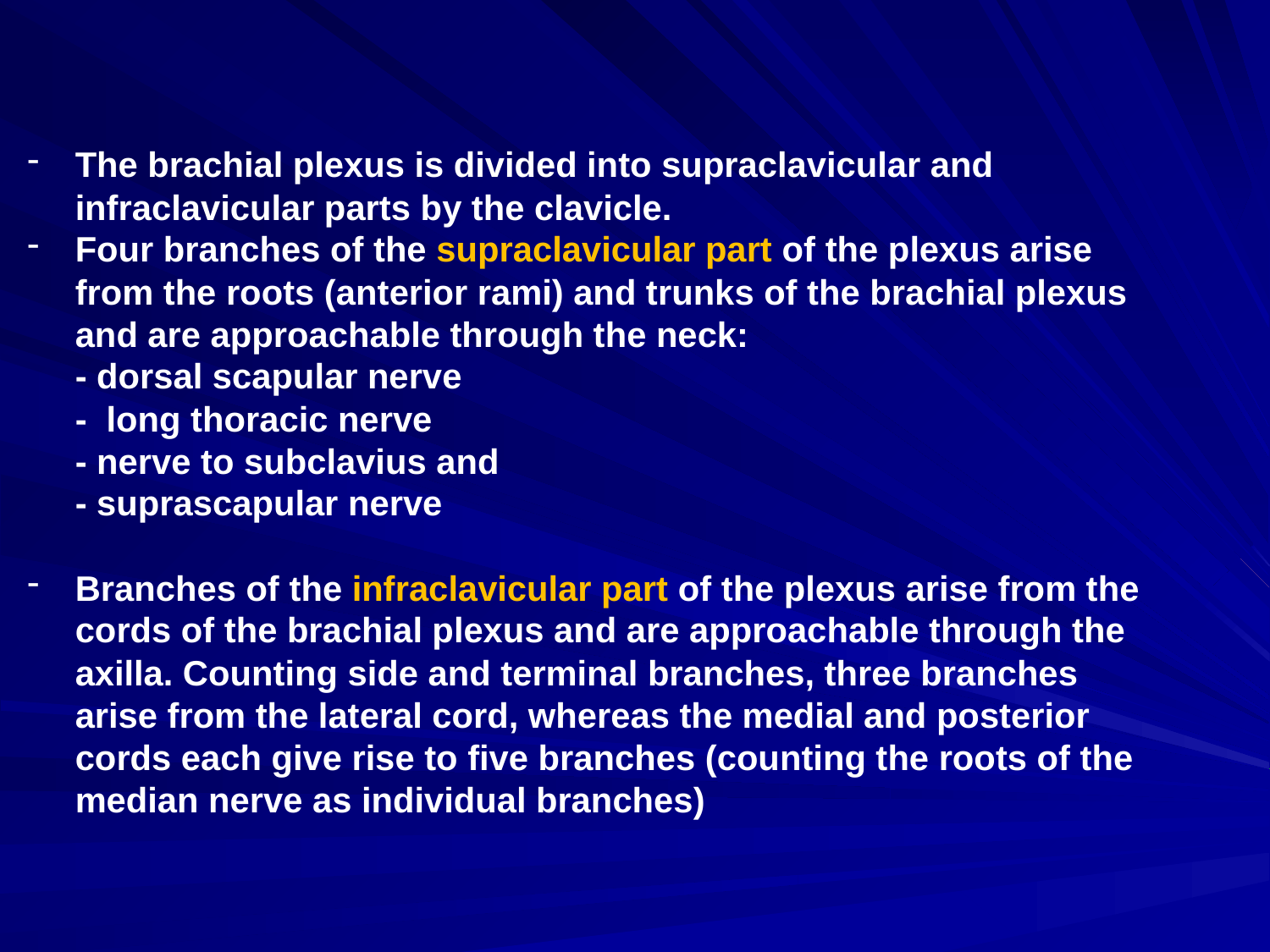

The brachial plexus is divided into supraclavicular and infraclavicular parts by the clavicle.
Four branches of the supraclavicular part of the plexus arise from the roots (anterior rami) and trunks of the brachial plexus and are approachable through the neck:
- dorsal scapular nerve
-  long thoracic nerve
- nerve to subclavius and
- suprascapular nerve

Branches of the infraclavicular part of the plexus arise from the cords of the brachial plexus and are approachable through the axilla. Counting side and terminal branches, three branches arise from the lateral cord, whereas the medial and posterior cords each give rise to five branches (counting the roots of the median nerve as individual branches)